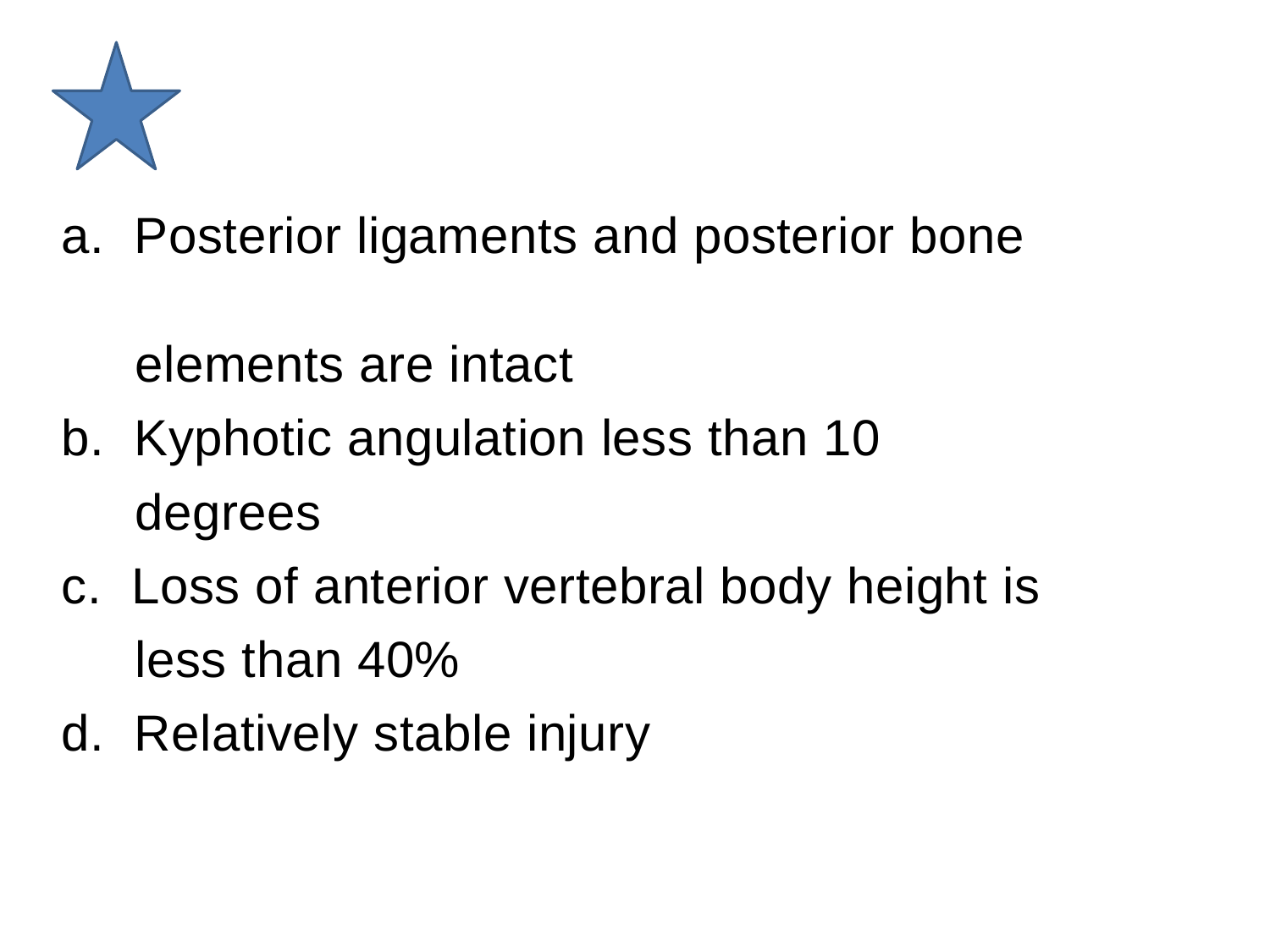

#

a.  Posterior ligaments and posterior bone
     elements are intact
b.  Kyphotic angulation less than 10
     degrees
c.  Loss of anterior vertebral body height is
     less than 40%
d.  Relatively stable injury